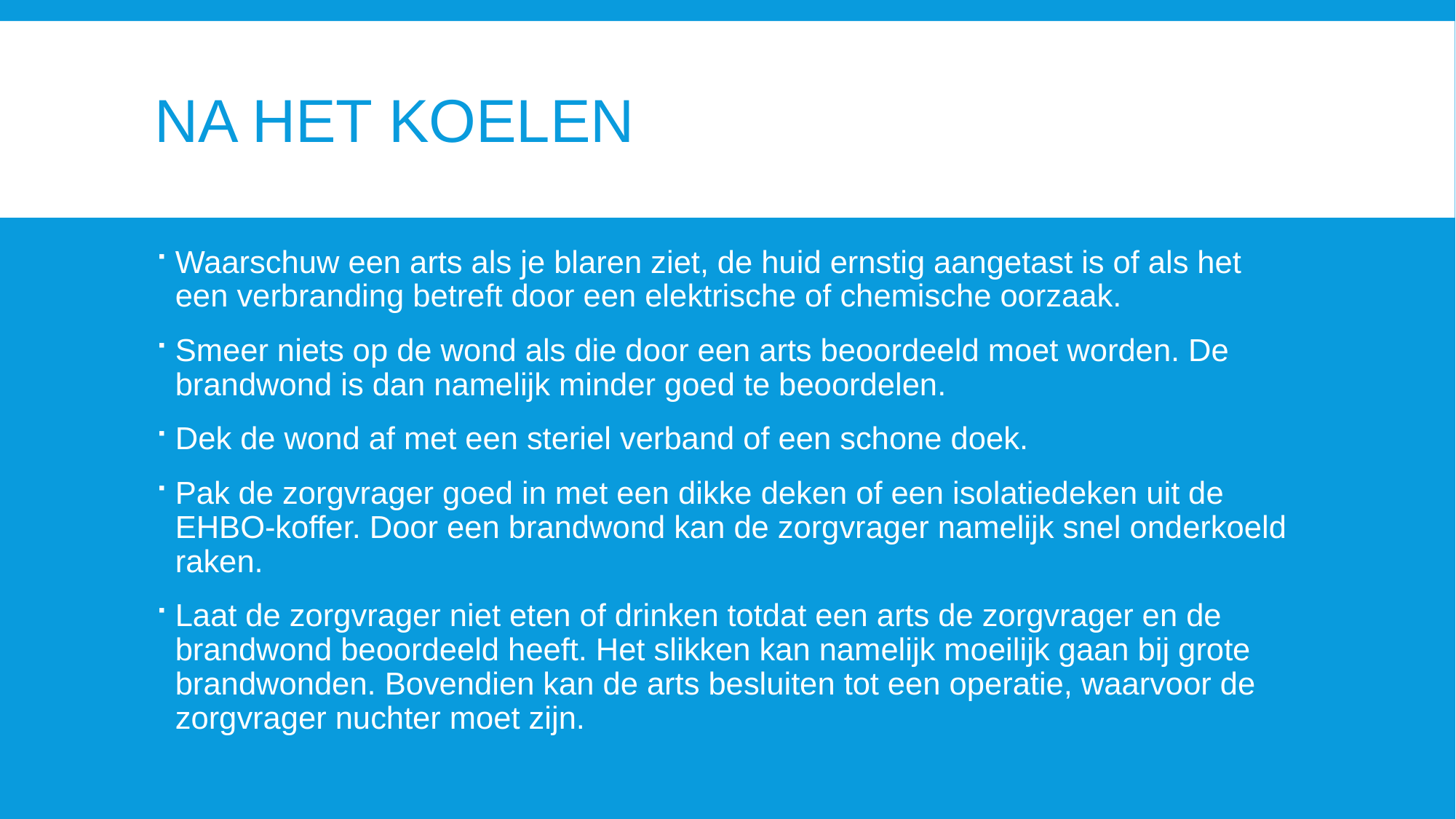

# Na het koelen
Waarschuw een arts als je blaren ziet, de huid ernstig aangetast is of als het een verbranding betreft door een elektrische of chemische oorzaak.
Smeer niets op de wond als die door een arts beoordeeld moet worden. De brandwond is dan namelijk minder goed te beoordelen.
Dek de wond af met een steriel verband of een schone doek.
Pak de zorgvrager goed in met een dikke deken of een isolatiedeken uit de EHBO-koffer. Door een brandwond kan de zorgvrager namelijk snel onderkoeld raken.
Laat de zorgvrager niet eten of drinken totdat een arts de zorgvrager en de brandwond beoordeeld heeft. Het slikken kan namelijk moeilijk gaan bij grote brandwonden. Bovendien kan de arts besluiten tot een operatie, waarvoor de zorgvrager nuchter moet zijn.